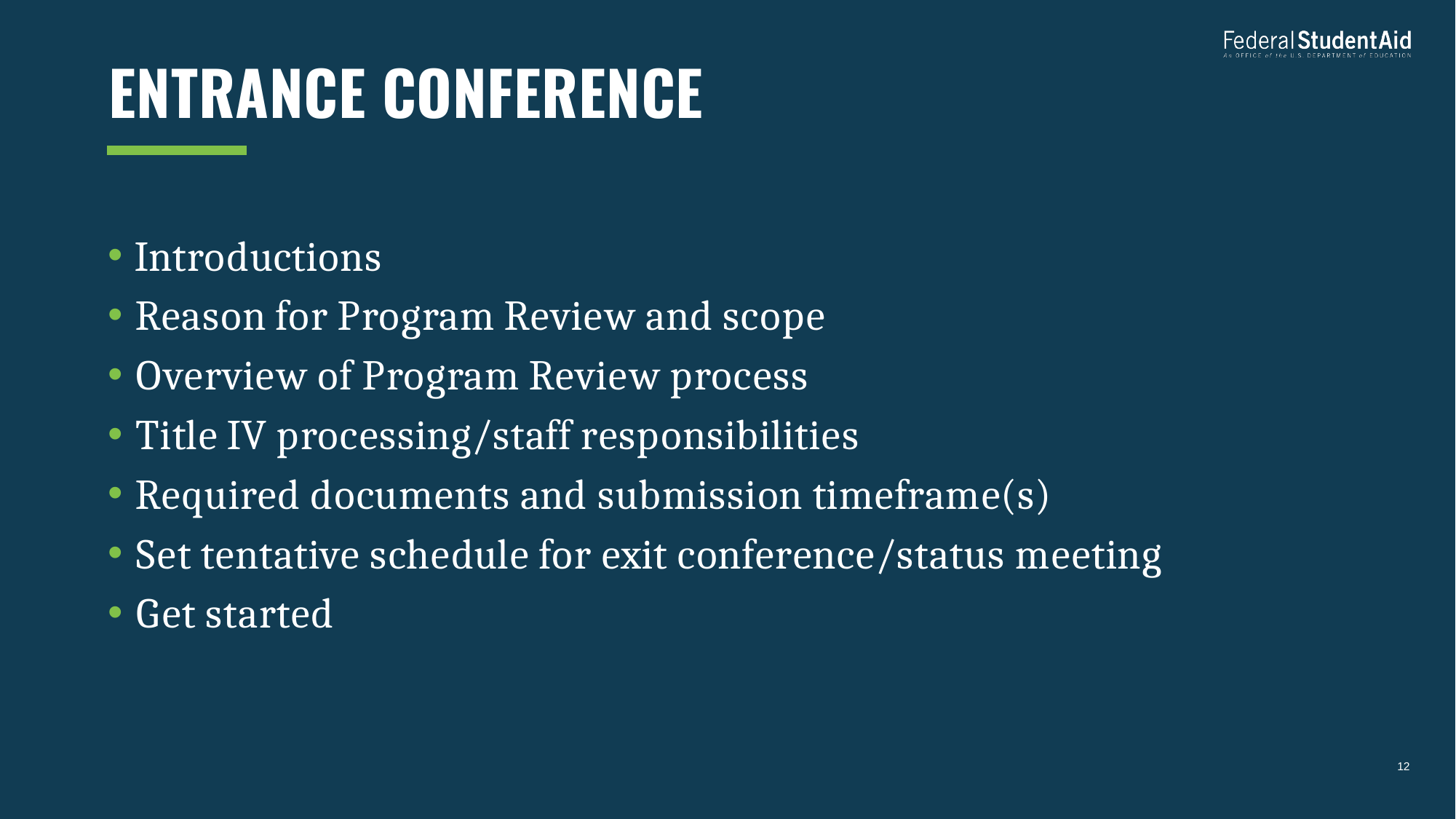

# Entrance conference
Introductions
Reason for Program Review and scope
Overview of Program Review process
Title IV processing/staff responsibilities
Required documents and submission timeframe(s)
Set tentative schedule for exit conference/status meeting
Get started

12